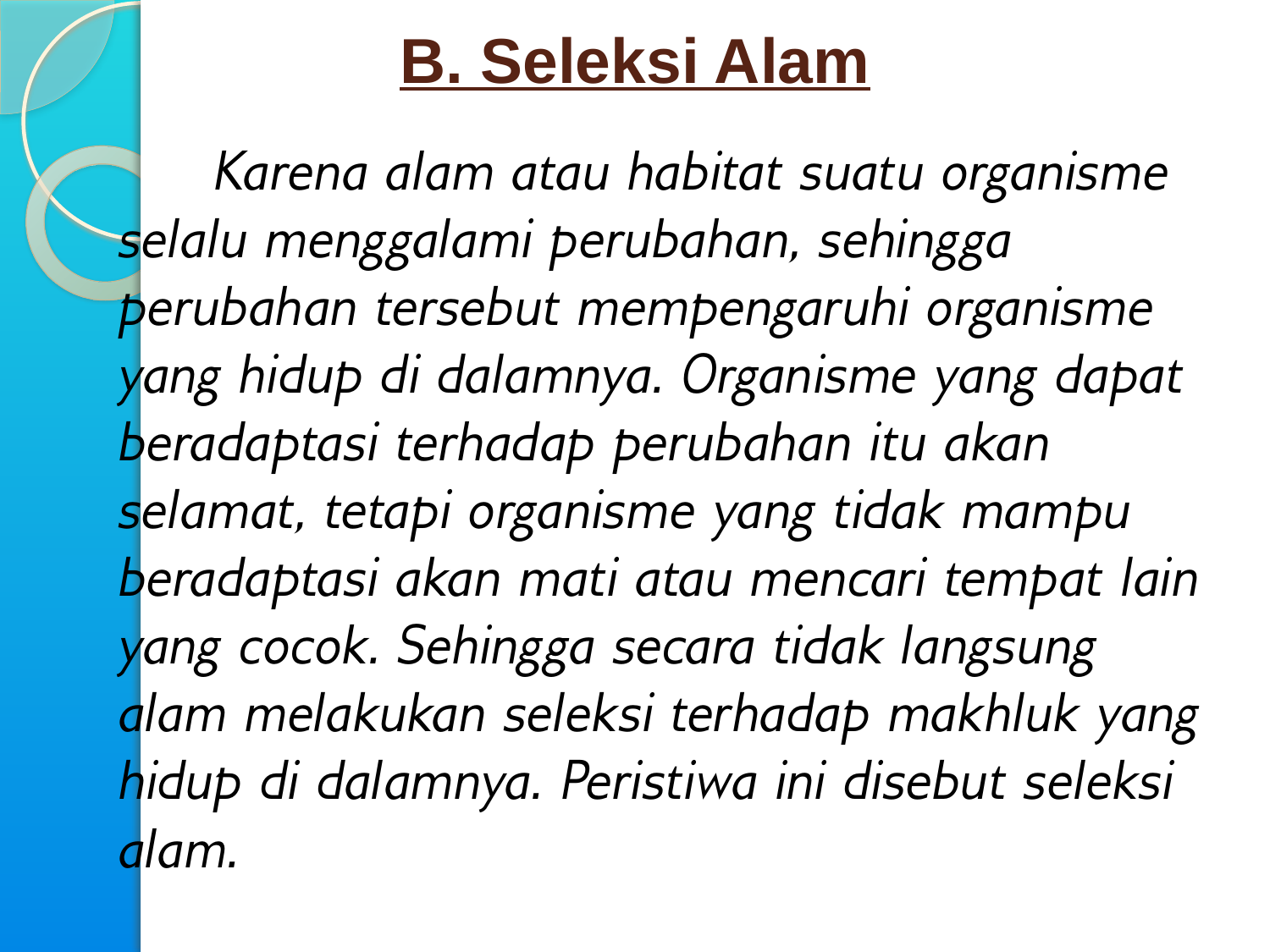

# B. Seleksi Alam
        Karena alam atau habitat suatu organisme selalu menggalami perubahan, sehingga perubahan tersebut mempengaruhi organisme yang hidup di dalamnya. Organisme yang dapat beradaptasi terhadap perubahan itu akan selamat, tetapi organisme yang tidak mampu beradaptasi akan mati atau mencari tempat lain yang cocok. Sehingga secara tidak langsung alam melakukan seleksi terhadap makhluk yang hidup di dalamnya. Peristiwa ini disebut seleksi alam.